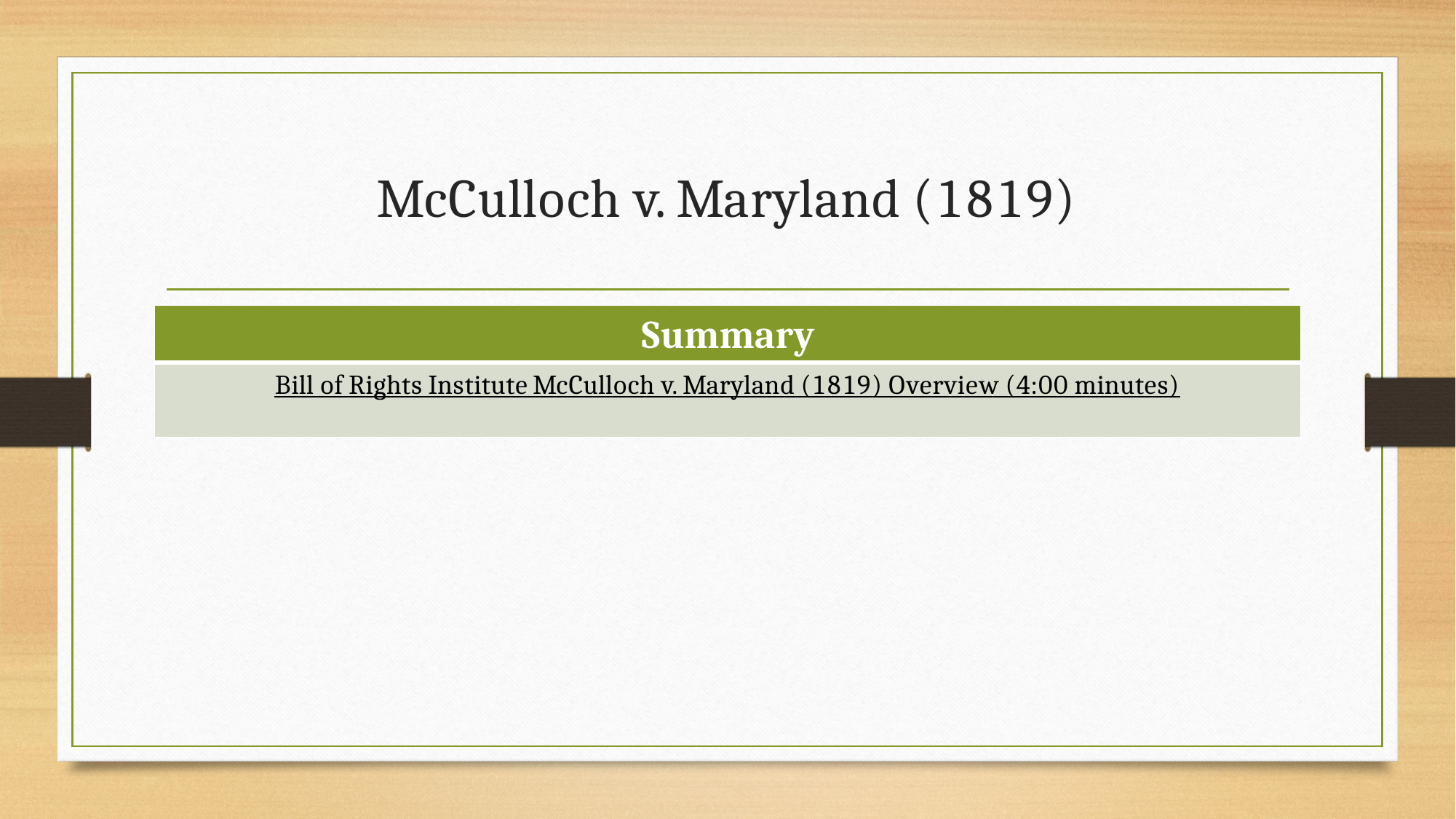

# McCulloch v. Maryland (1819)
| Summary |
| --- |
| Bill of Rights Institute McCulloch v. Maryland (1819) Overview (4:00 minutes) |